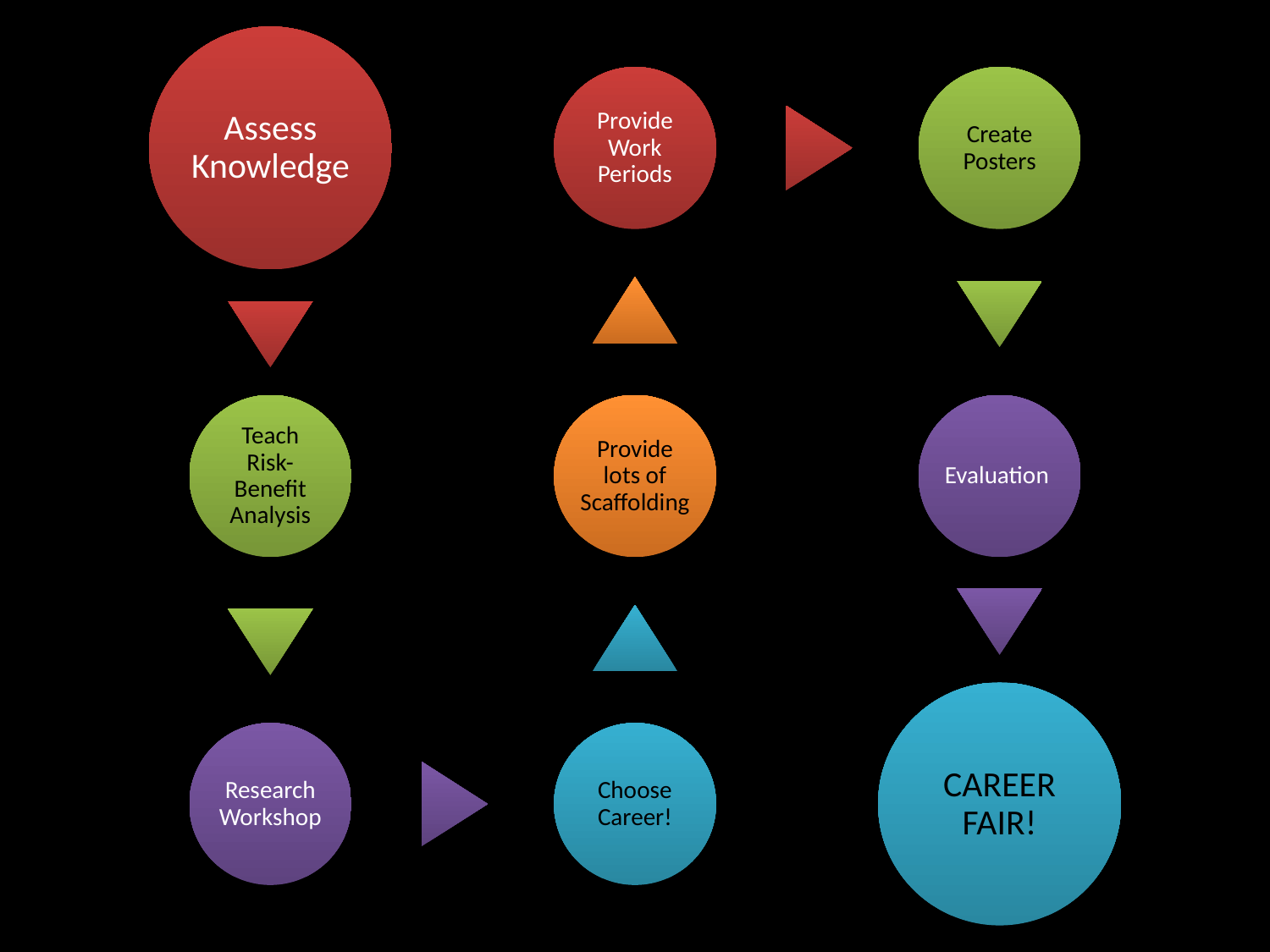

Assess Knowledge
Teach Risk-Benefit Analysis
Research Workshop
Choose Career!
Provide lots of Scaffolding
Provide Work Periods
Create Posters
Evaluation
CAREER FAIR!